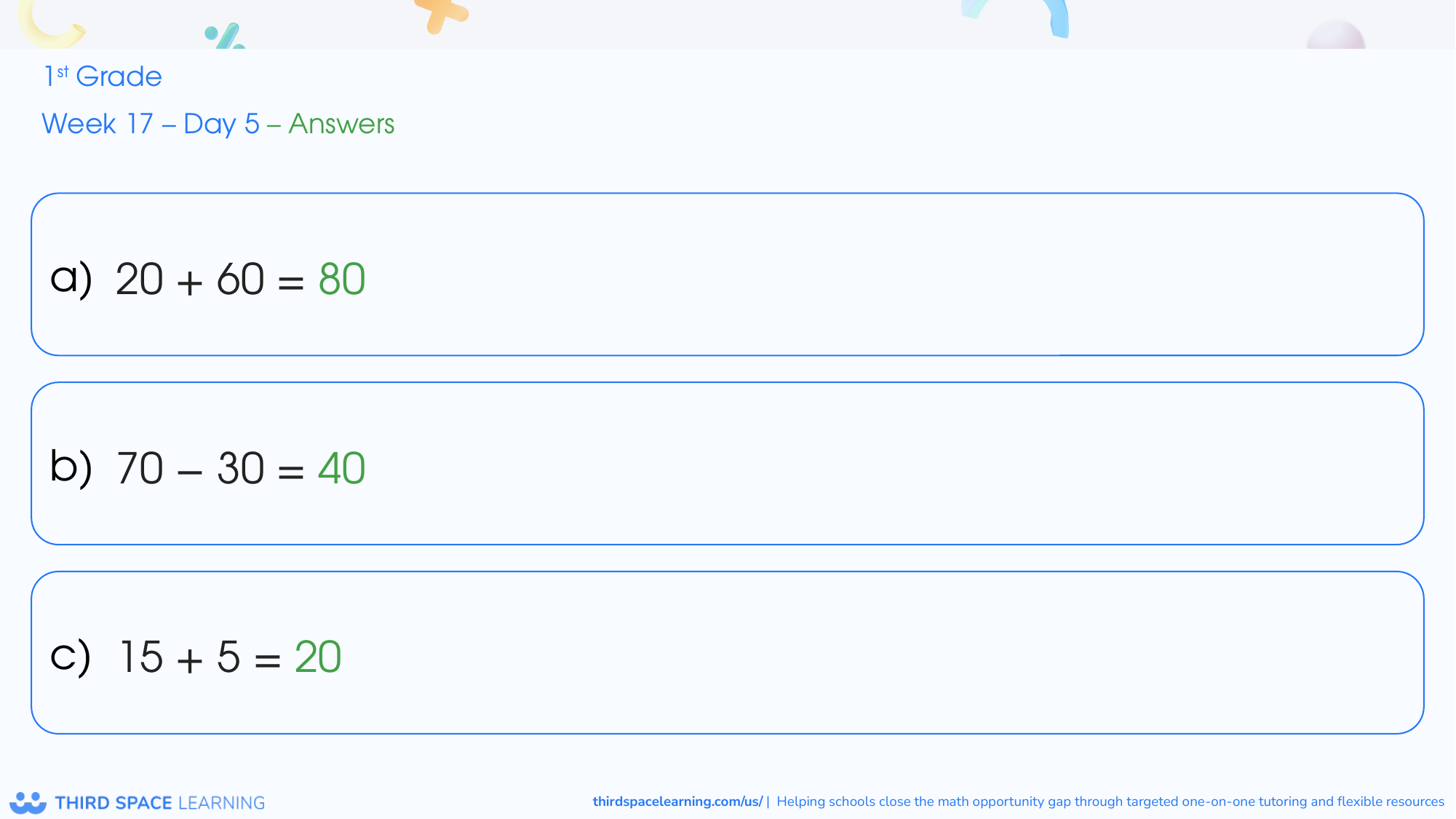

1st Grade
Week 17 – Day 5 – Answers
20 + 60 = 80
70 − 30 = 40
15 + 5 = 20